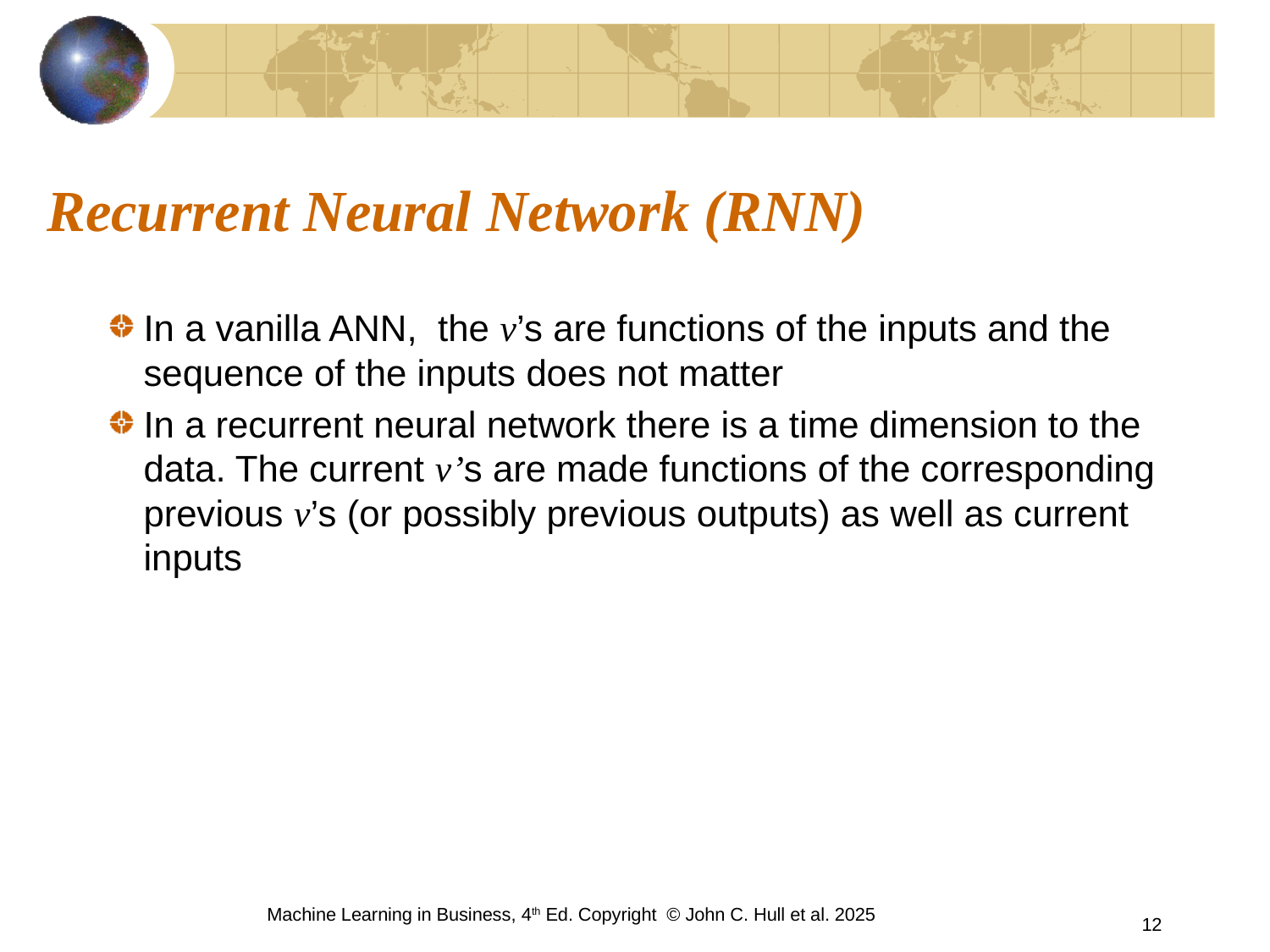

# Recurrent Neural Network (RNN)
In a vanilla ANN,  the v’s are functions of the inputs and the sequence of the inputs does not matter
In a recurrent neural network there is a time dimension to the data. The current v’s are made functions of the corresponding previous v’s (or possibly previous outputs) as well as current inputs
Machine Learning in Business, 4th Ed. Copyright  © John C. Hull et al. 2025
12